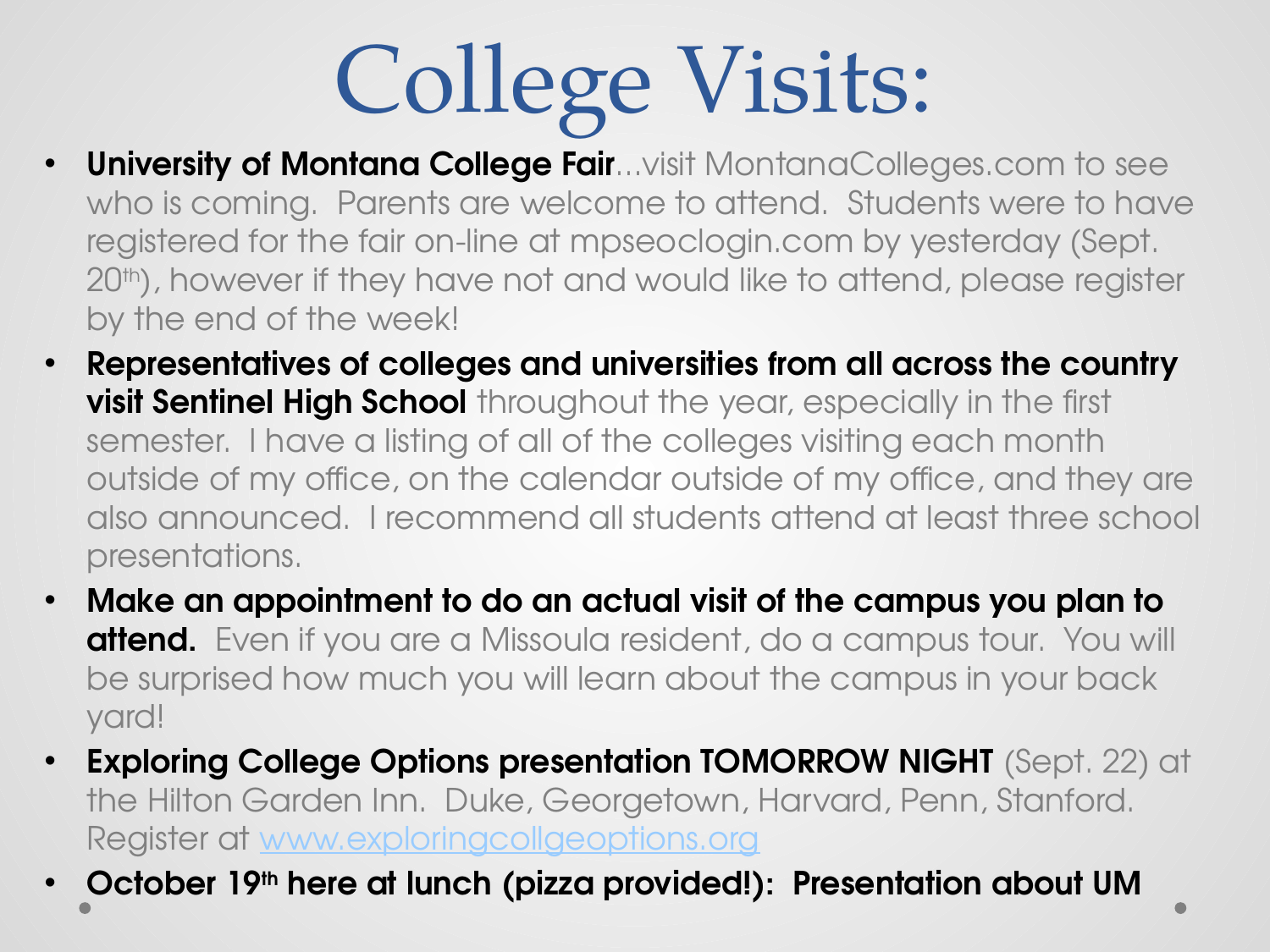

# College Visits:
University of Montana College Fair…visit MontanaColleges.com to see who is coming.  Parents are welcome to attend.  Students were to have registered for the fair on-line at mpseoclogin.com by yesterday (Sept. 20th), however if they have not and would like to attend, please register by the end of the week!
Representatives of colleges and universities from all across the country visit Sentinel High School throughout the year, especially in the first semester.  I have a listing of all of the colleges visiting each month outside of my office, on the calendar outside of my office, and they are also announced.  I recommend all students attend at least three school presentations.
Make an appointment to do an actual visit of the campus you plan to attend.  Even if you are a Missoula resident, do a campus tour.  You will be surprised how much you will learn about the campus in your back yard!
Exploring College Options presentation TOMORROW NIGHT (Sept. 22) at the Hilton Garden Inn.  Duke, Georgetown, Harvard, Penn, Stanford.  Register at www.exploringcollgeoptions.org
October 19th here at lunch (pizza provided!):  Presentation about UM